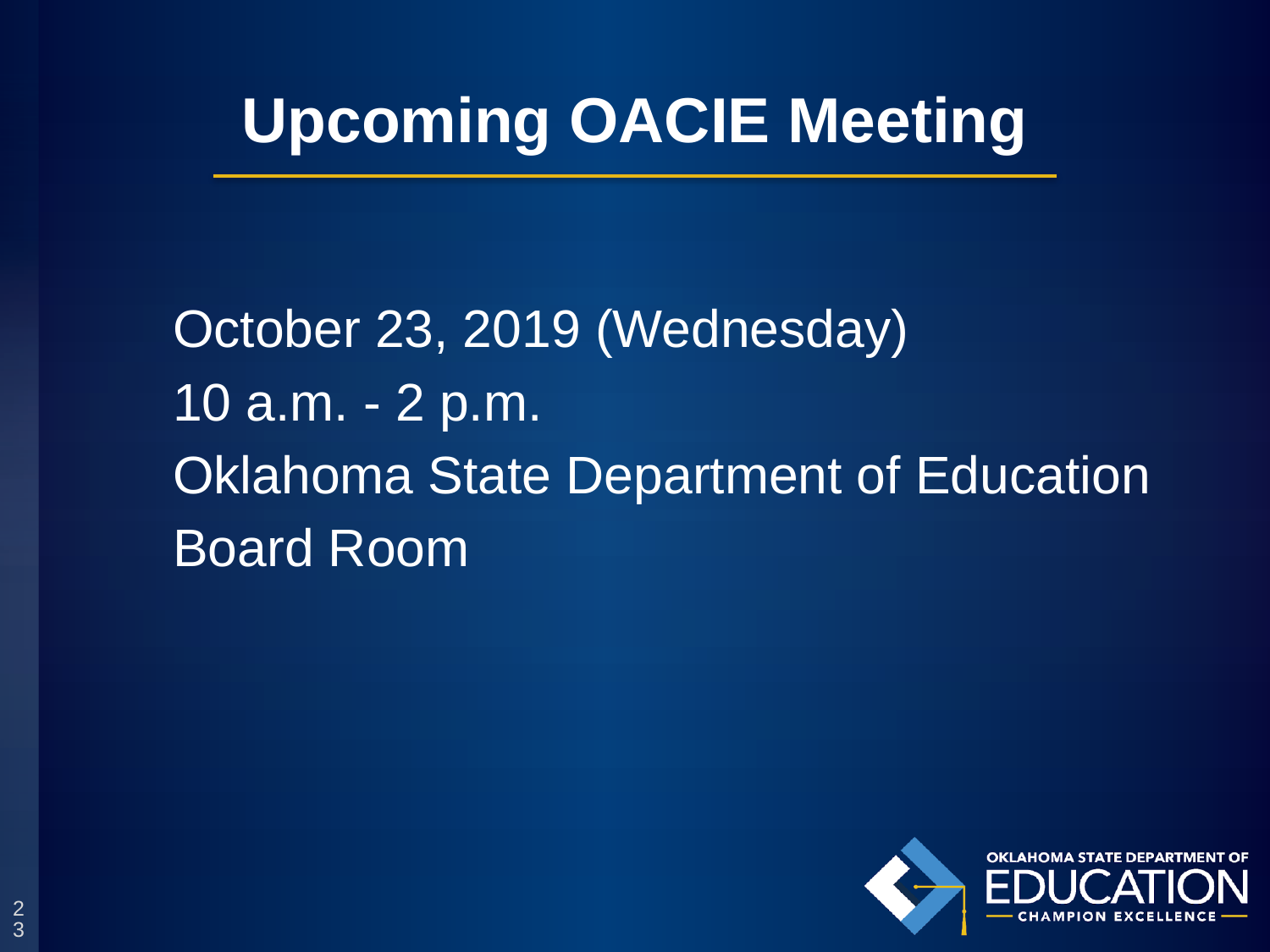

# Upcoming OACIE Meeting
October 23, 2019 (Wednesday)
10 a.m. - 2 p.m.
Oklahoma State Department of Education
Board Room
23